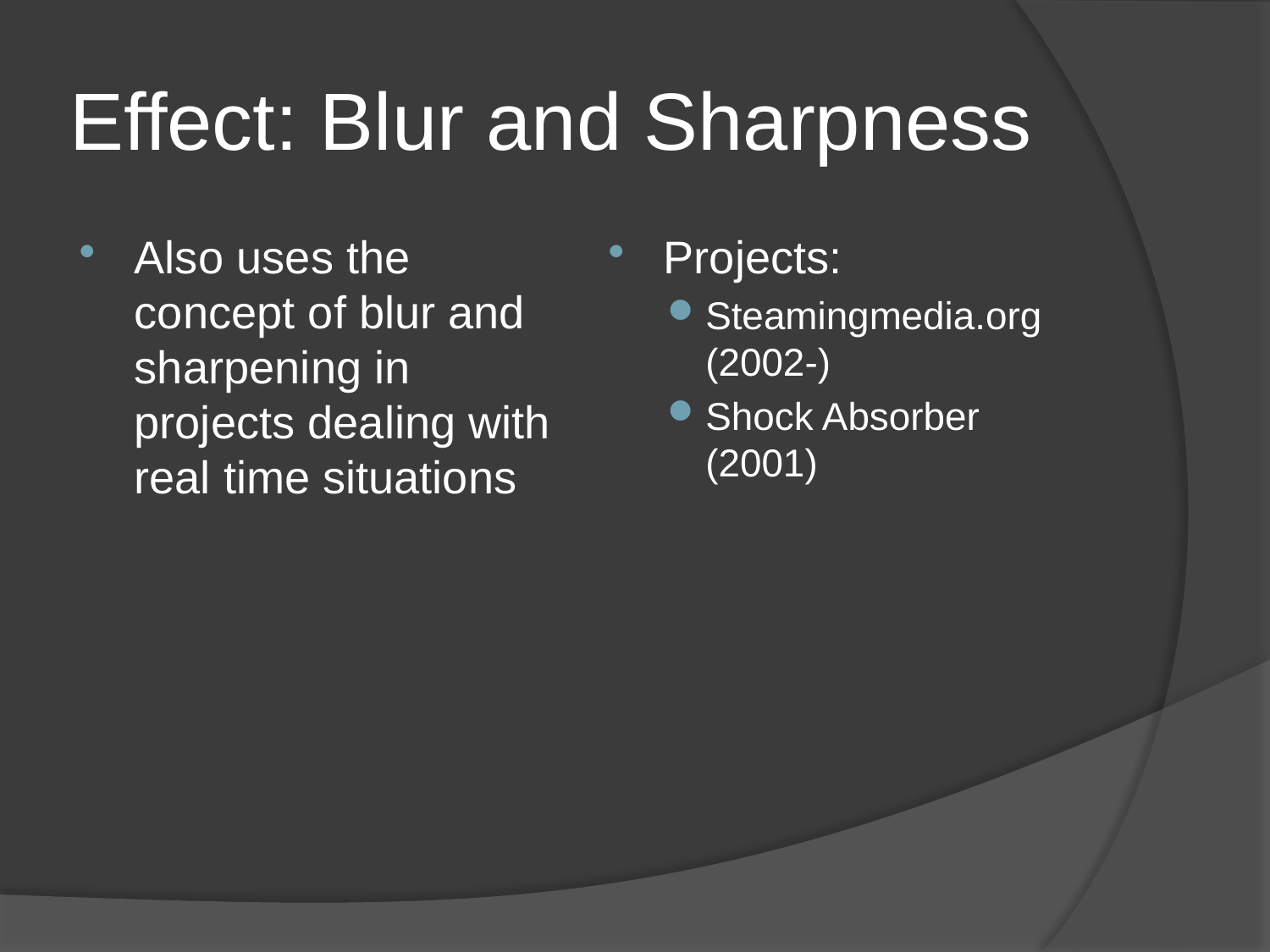

# Effect: Blur and Sharpness
Also uses the concept of blur and sharpening in projects dealing with real time situations
Projects:
Steamingmedia.org (2002-)
Shock Absorber (2001)